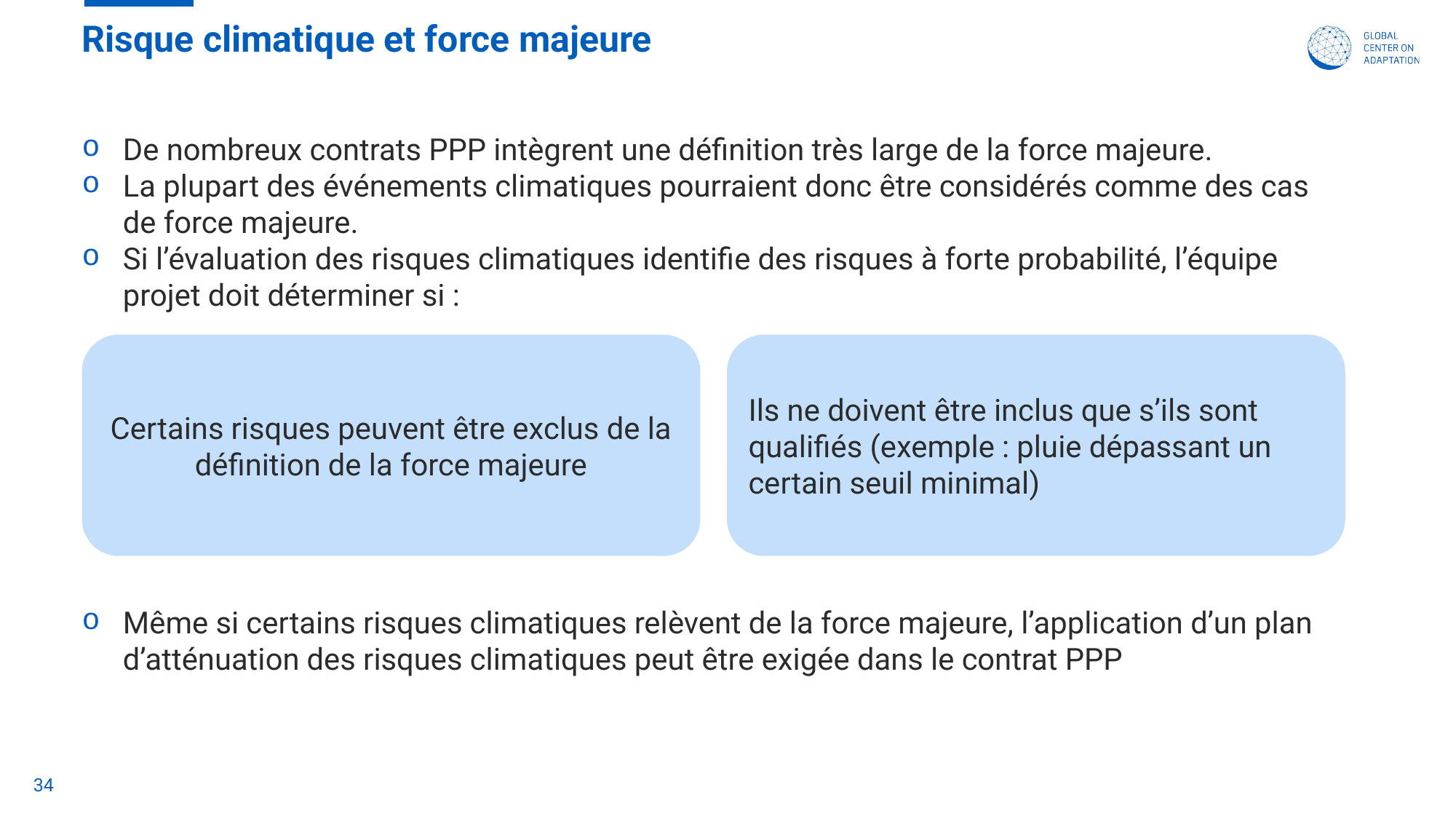

# Risque climatique et force majeure
De nombreux contrats PPP intègrent une définition très large de la force majeure.
La plupart des événements climatiques pourraient donc être considérés comme des cas de force majeure.
Si l’évaluation des risques climatiques identifie des risques à forte probabilité, l’équipe projet doit déterminer si :

Même si certains risques climatiques relèvent de la force majeure, l’application d’un plan d’atténuation des risques climatiques peut être exigée dans le contrat PPP
Certains risques peuvent être exclus de la définition de la force majeure
Ils ne doivent être inclus que s’ils sont qualifiés (exemple : pluie dépassant un certain seuil minimal)